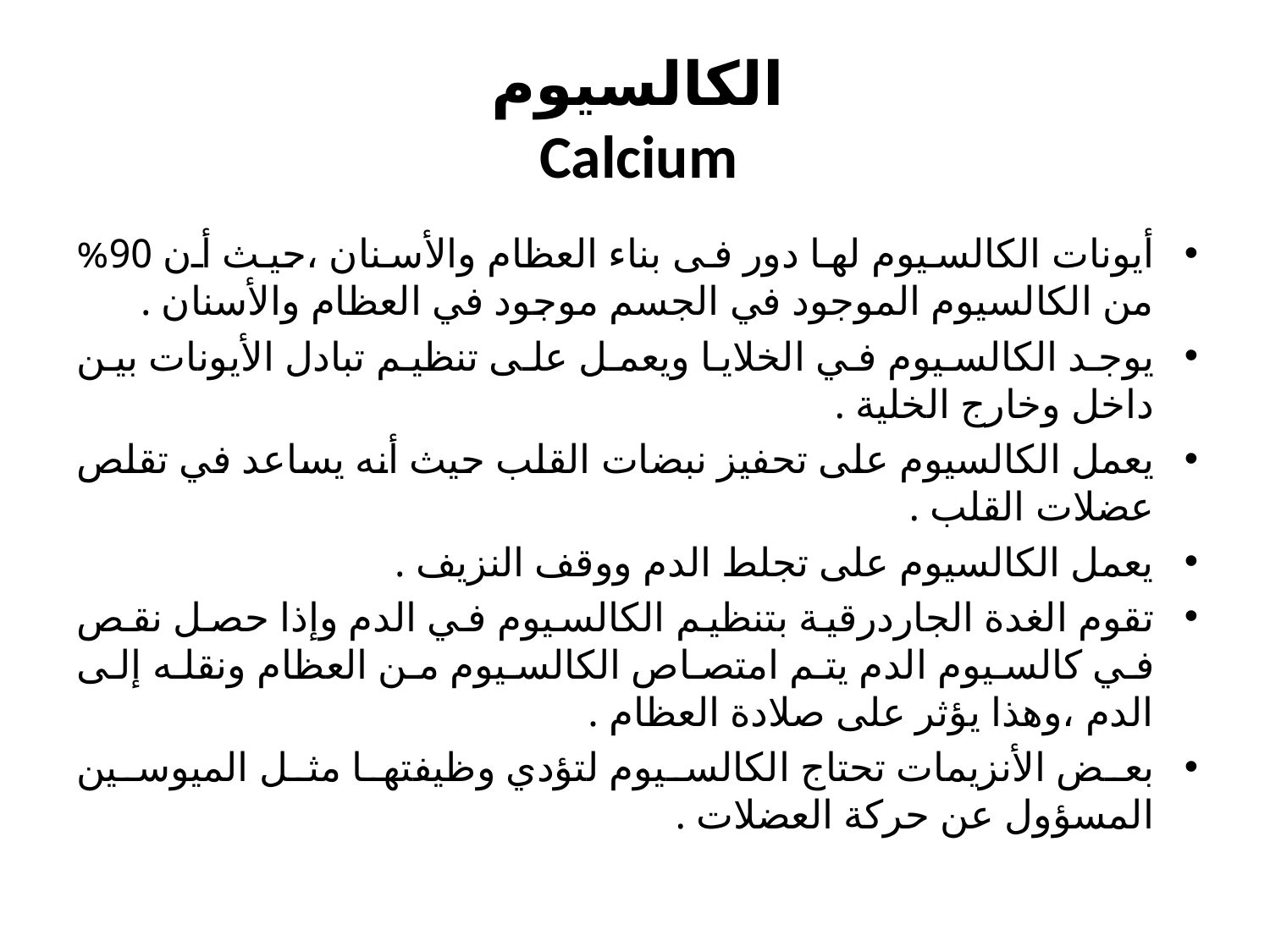

# الكالسيوم Calcium
أيونات الكالسيوم لها دور فى بناء العظام والأسنان ،حيث أن 90% من الكالسيوم الموجود في الجسم موجود في العظام والأسنان .
يوجد الكالسيوم في الخلايا ويعمل على تنظيم تبادل الأيونات بين داخل وخارج الخلية .
يعمل الكالسيوم على تحفيز نبضات القلب حيث أنه يساعد في تقلص عضلات القلب .
يعمل الكالسيوم على تجلط الدم ووقف النزيف .
تقوم الغدة الجاردرقية بتنظيم الكالسيوم في الدم وإذا حصل نقص في كالسيوم الدم يتم امتصاص الكالسيوم من العظام ونقله إلى الدم ،وهذا يؤثر على صلادة العظام .
بعض الأنزيمات تحتاج الكالسيوم لتؤدي وظيفتها مثل الميوسين المسؤول عن حركة العضلات .